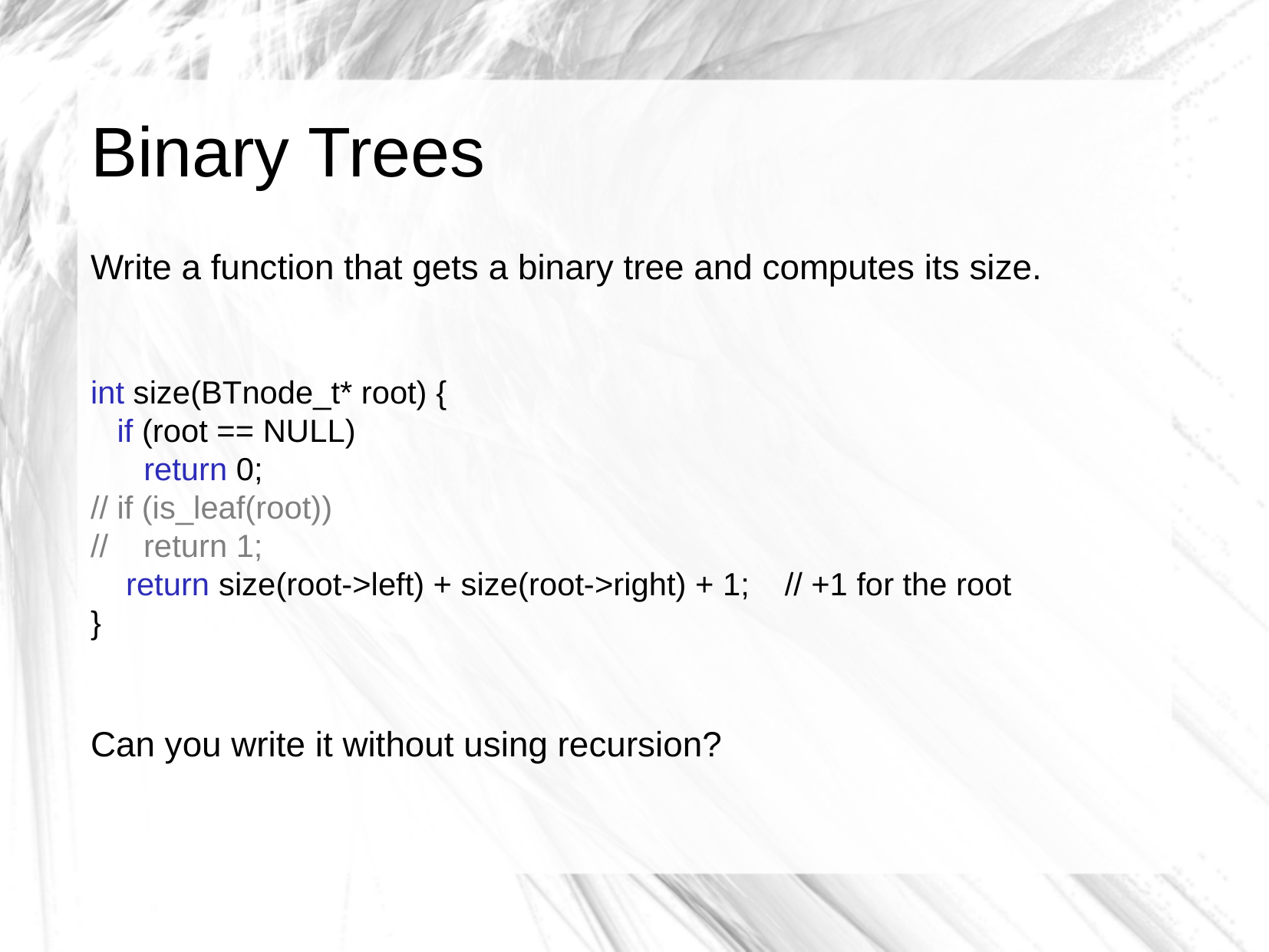

# Binary Trees
Write a function that gets a binary tree and computes its size.

int size(BTnode_t* root) {
   if (root == NULL)
      return 0;
// if (is_leaf(root))
//    return 1;
    return size(root->left) + size(root->right) + 1;    // +1 for the root
}

Can you write it without using recursion?